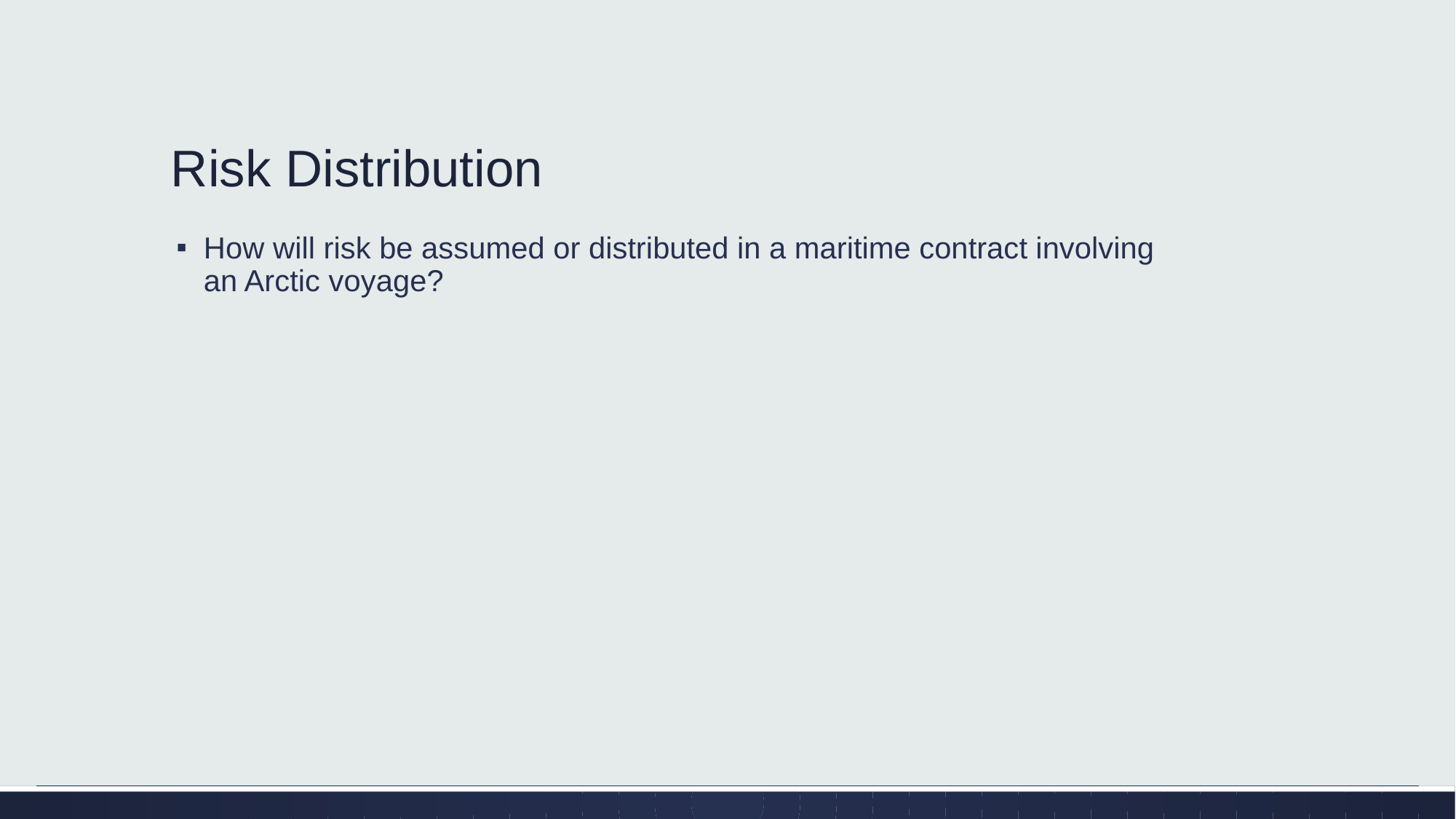

# Risk Distribution
How will risk be assumed or distributed in a maritime contract involving an Arctic voyage?